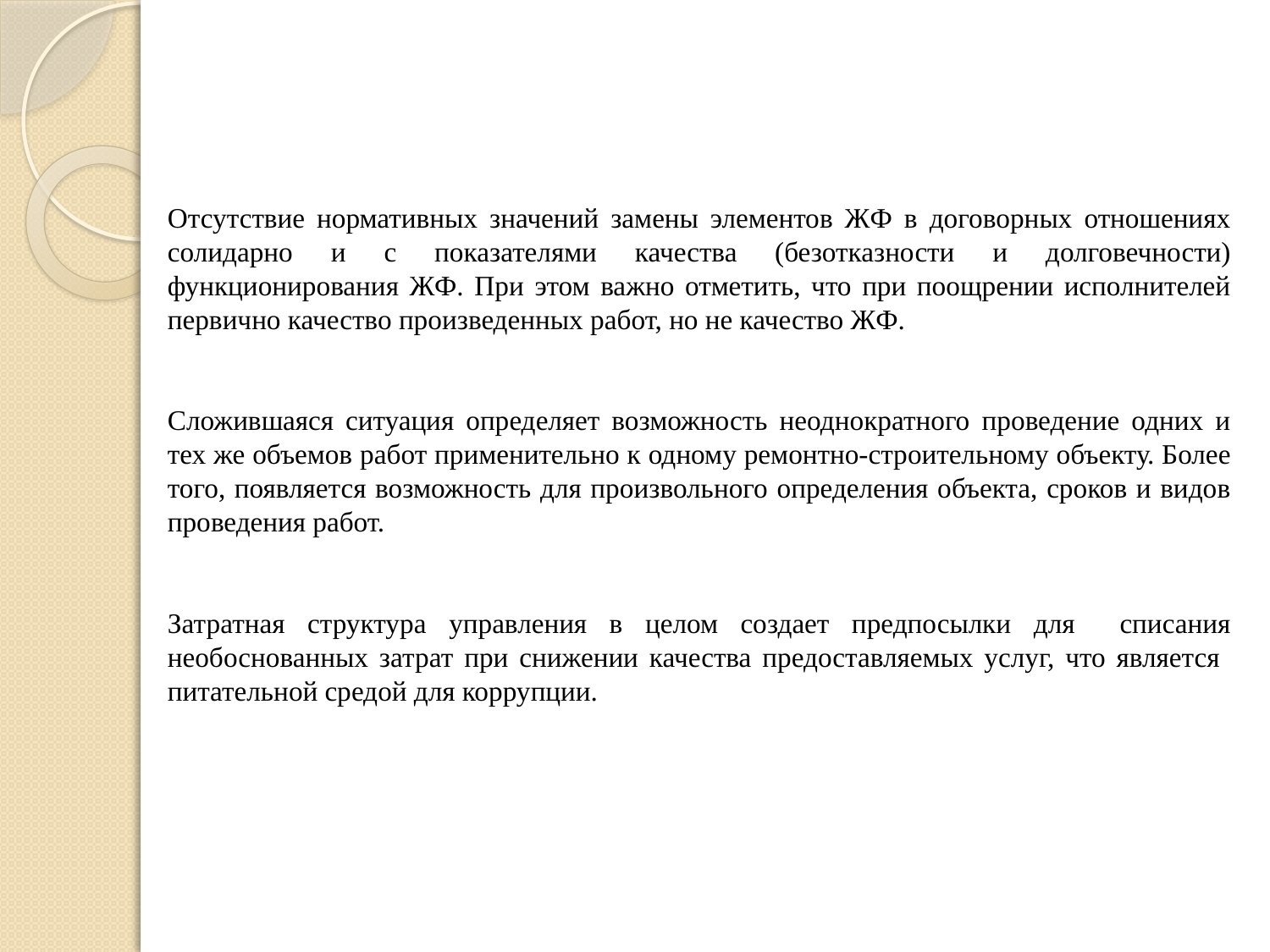

Отсутствие нормативных значений замены элементов ЖФ в договорных отношениях солидарно и с показателями качества (безотказности и долговечности) функционирования ЖФ. При этом важно отметить, что при поощрении исполнителей первично качество произведенных работ, но не качество ЖФ.

Сложившаяся ситуация определяет возможность неоднократного проведение одних и тех же объемов работ применительно к одному ремонтно-строительному объекту. Более того, появляется возможность для произвольного определения объекта, сроков и видов проведения работ.

Затратная структура управления в целом создает предпосылки для  списания необоснованных затрат при снижении качества предоставляемых услуг, что является  питательной средой для коррупции.